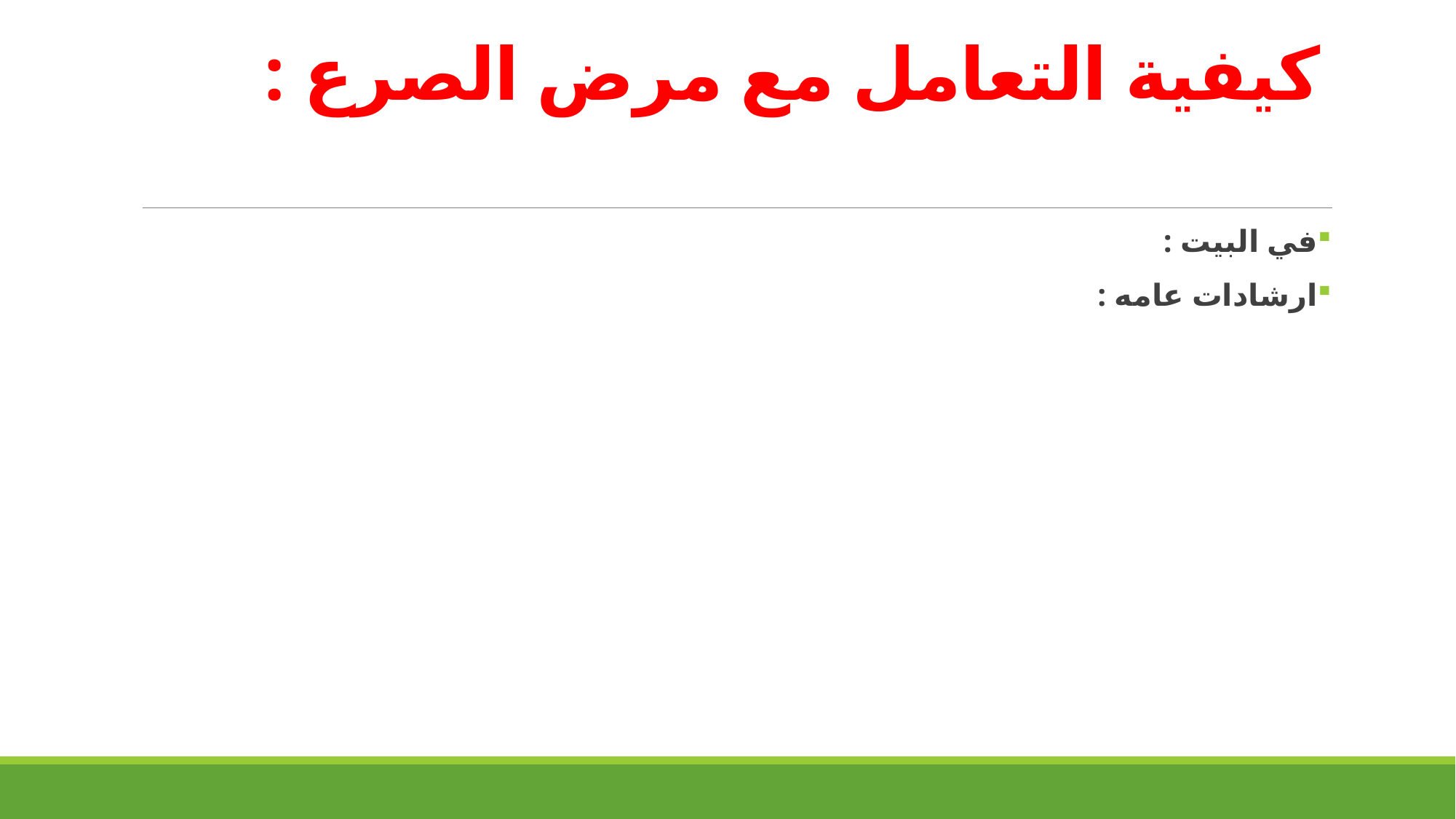

# كيفية التعامل مع مرض الصرع :
في البيت :
ارشادات عامه :